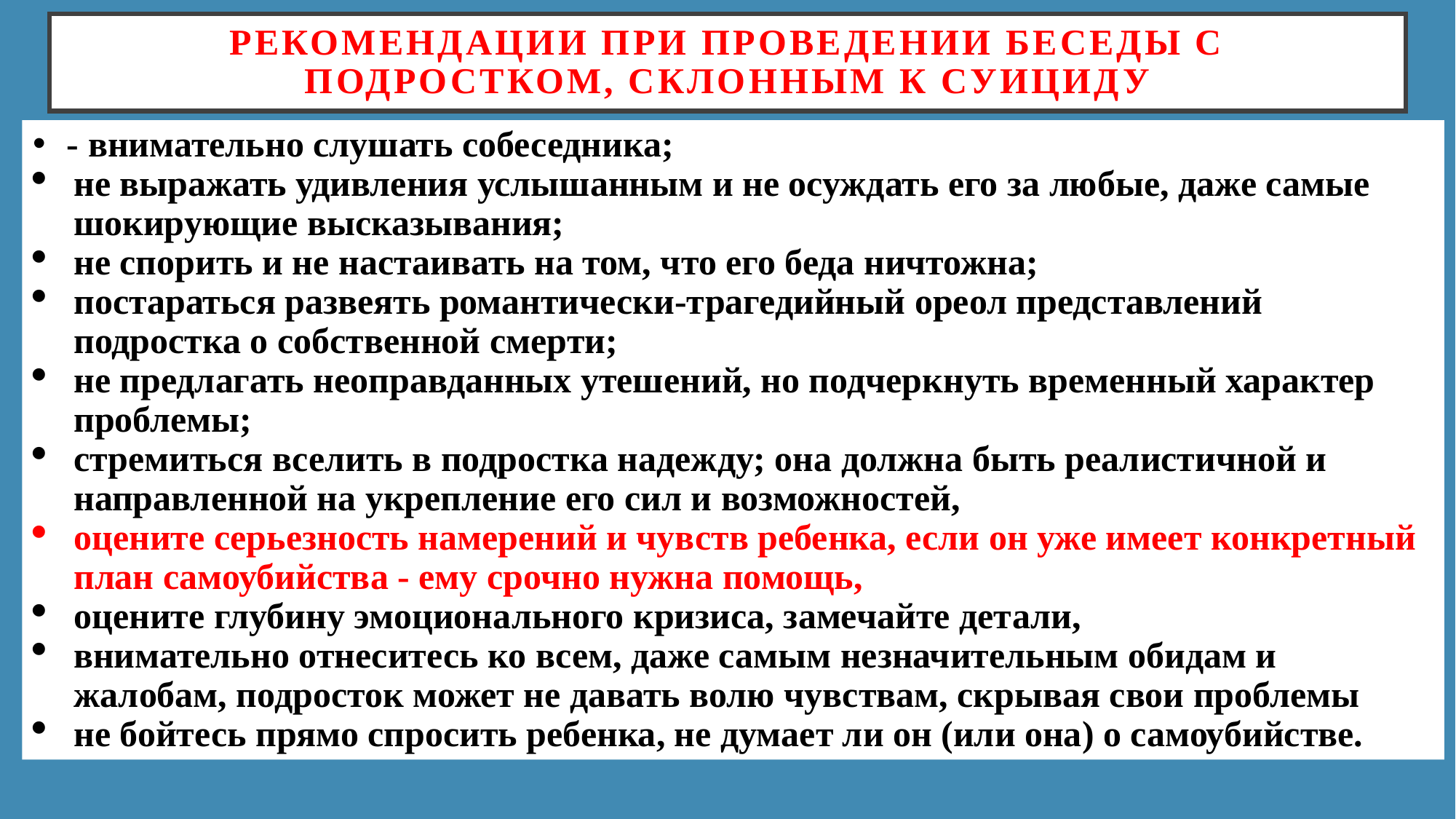

Рекомендации при проведении беседы с подростком, склонным к суициду
- внимательно слушать собеседника;
не выражать удивления услышанным и не осуждать его за любые, даже самые шокирующие высказывания;
не спорить и не настаивать на том, что его беда ничтожна;
постараться развеять романтически-трагедийный ореол представлений подростка о собственной смерти;
не предлагать неоправданных утешений, но подчеркнуть временный характер проблемы;
стремиться вселить в подростка надежду; она должна быть реалистичной и направленной на укрепление его сил и возможностей,
оцените серьезность намерений и чувств ребенка, если он уже имеет конкретный план самоубийства - ему срочно нужна помощь,
оцените глубину эмоционального кризиса, замечайте детали,
внимательно отнеситесь ко всем, даже самым незначительным обидам и жалобам, подросток может не давать волю чувствам, скрывая свои проблемы
не бойтесь прямо спросить ребенка, не думает ли он (или она) о самоубийстве.